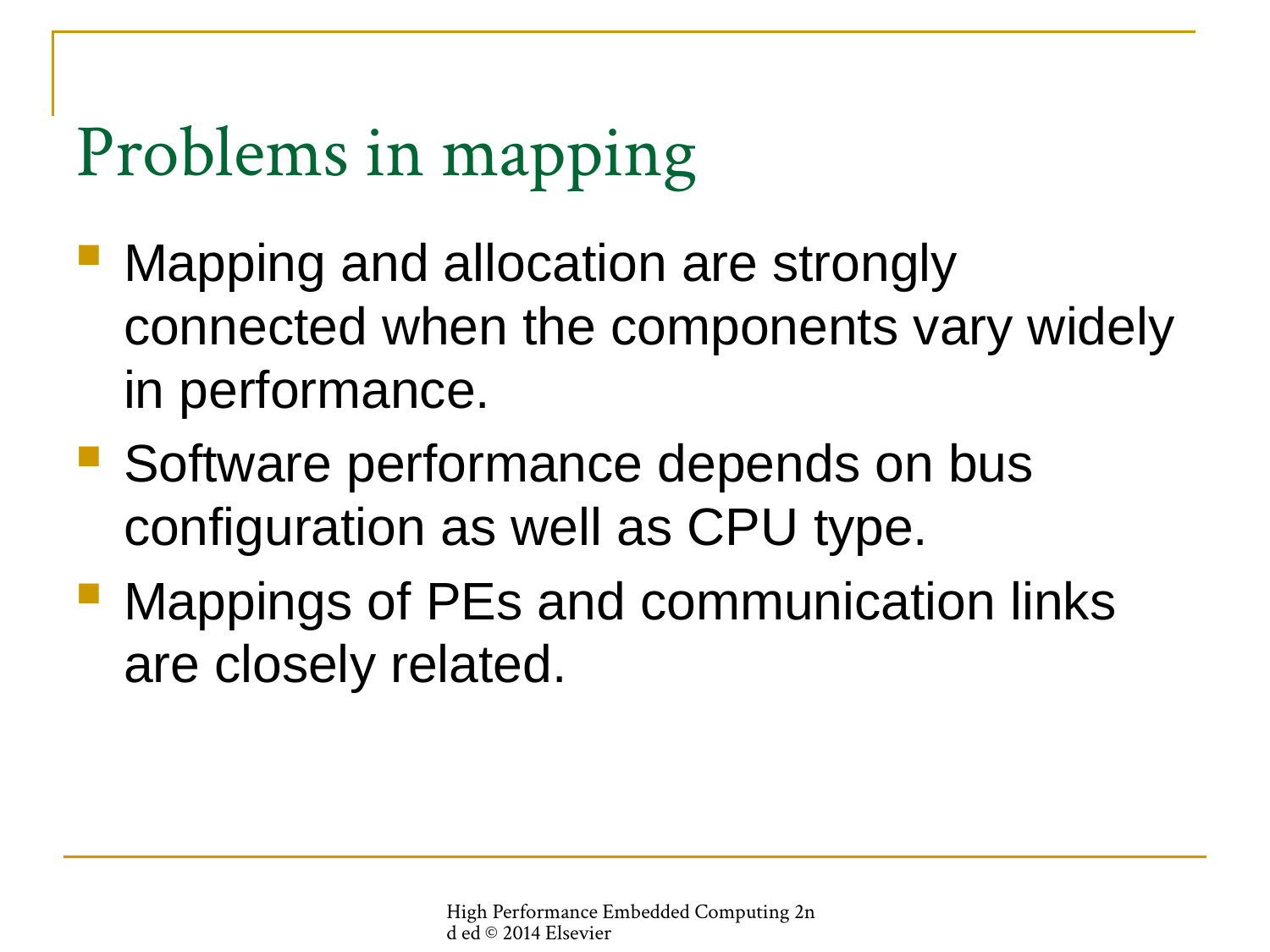

# Problems in mapping
Mapping and allocation are strongly connected when the components vary widely in performance.
Software performance depends on bus configuration as well as CPU type.
Mappings of PEs and communication links are closely related.
High Performance Embedded Computing 2nd ed © 2014 Elsevier